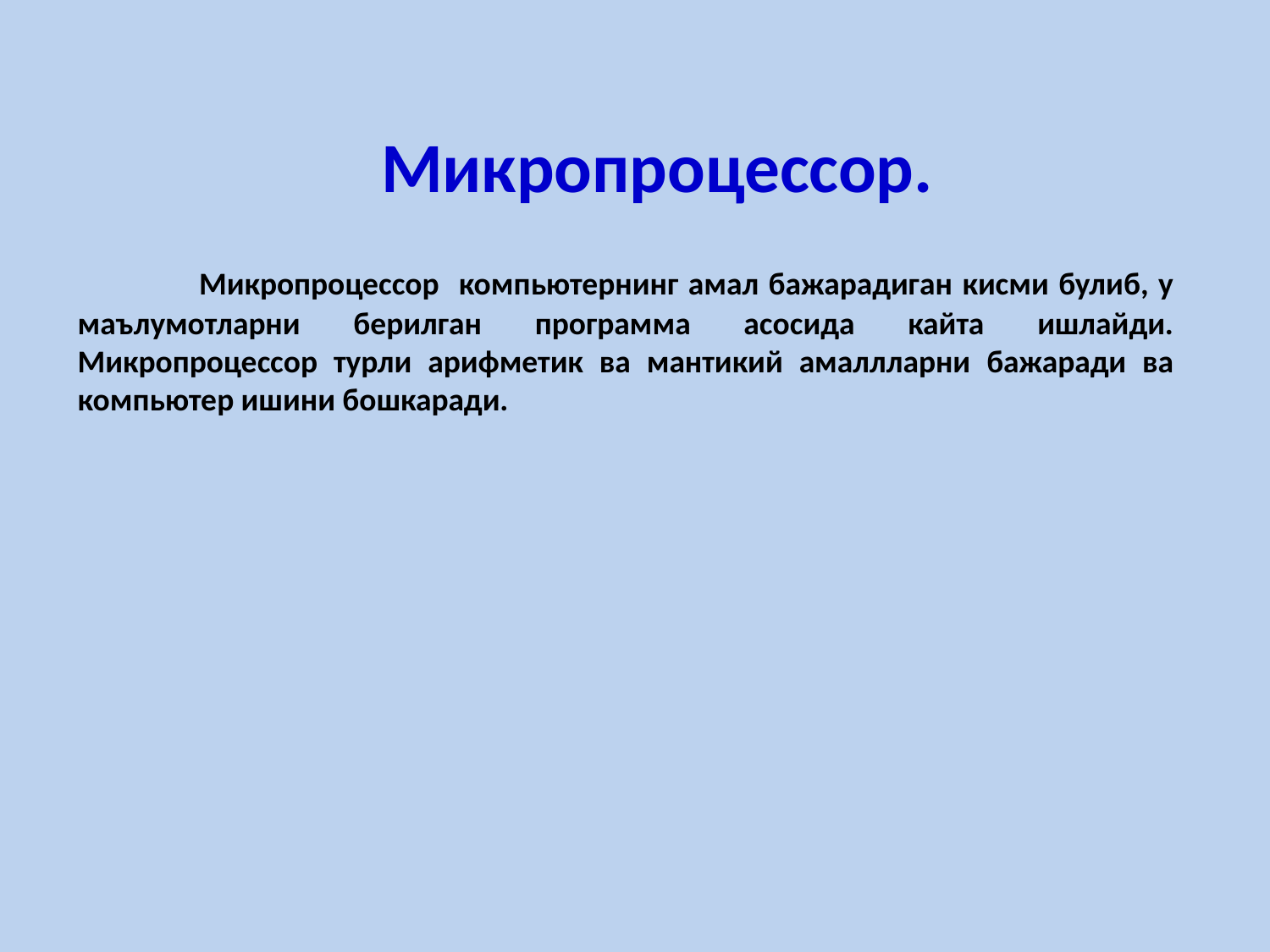

Микропроцессор.
          Микропроцессор  компьютернинг амал бажарадиган кисми булиб, у маълумотларни берилган программа асосида кайта ишлайди. Микропроцессор турли арифметик ва мантикий амаллларни бажаради ва компьютер ишини бошкаради.